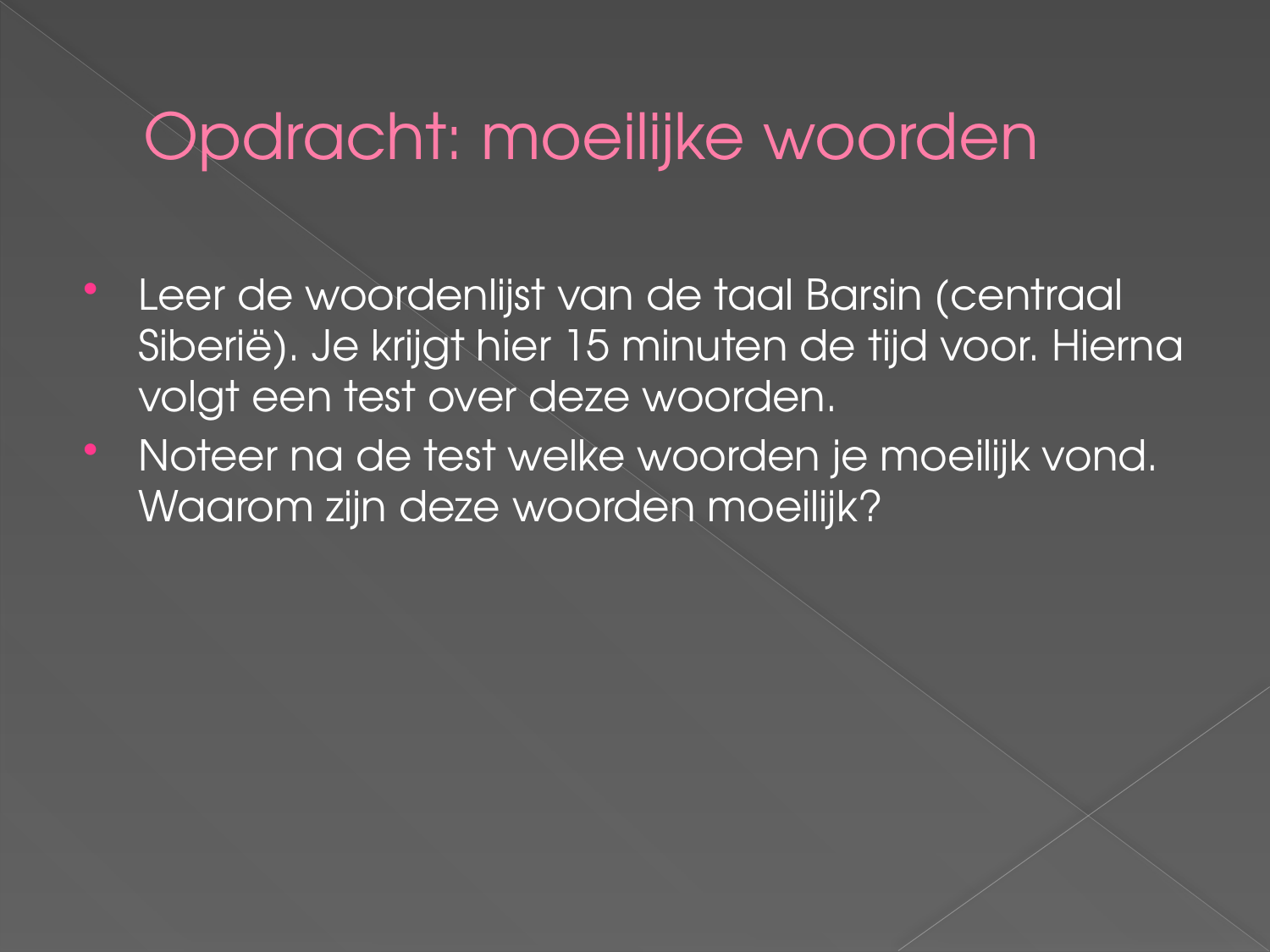

# Opdracht: moeilijke woorden
Leer de woordenlijst van de taal Barsin (centraal Siberië). Je krijgt hier 15 minuten de tijd voor. Hierna volgt een test over deze woorden.
Noteer na de test welke woorden je moeilijk vond. Waarom zijn deze woorden moeilijk?